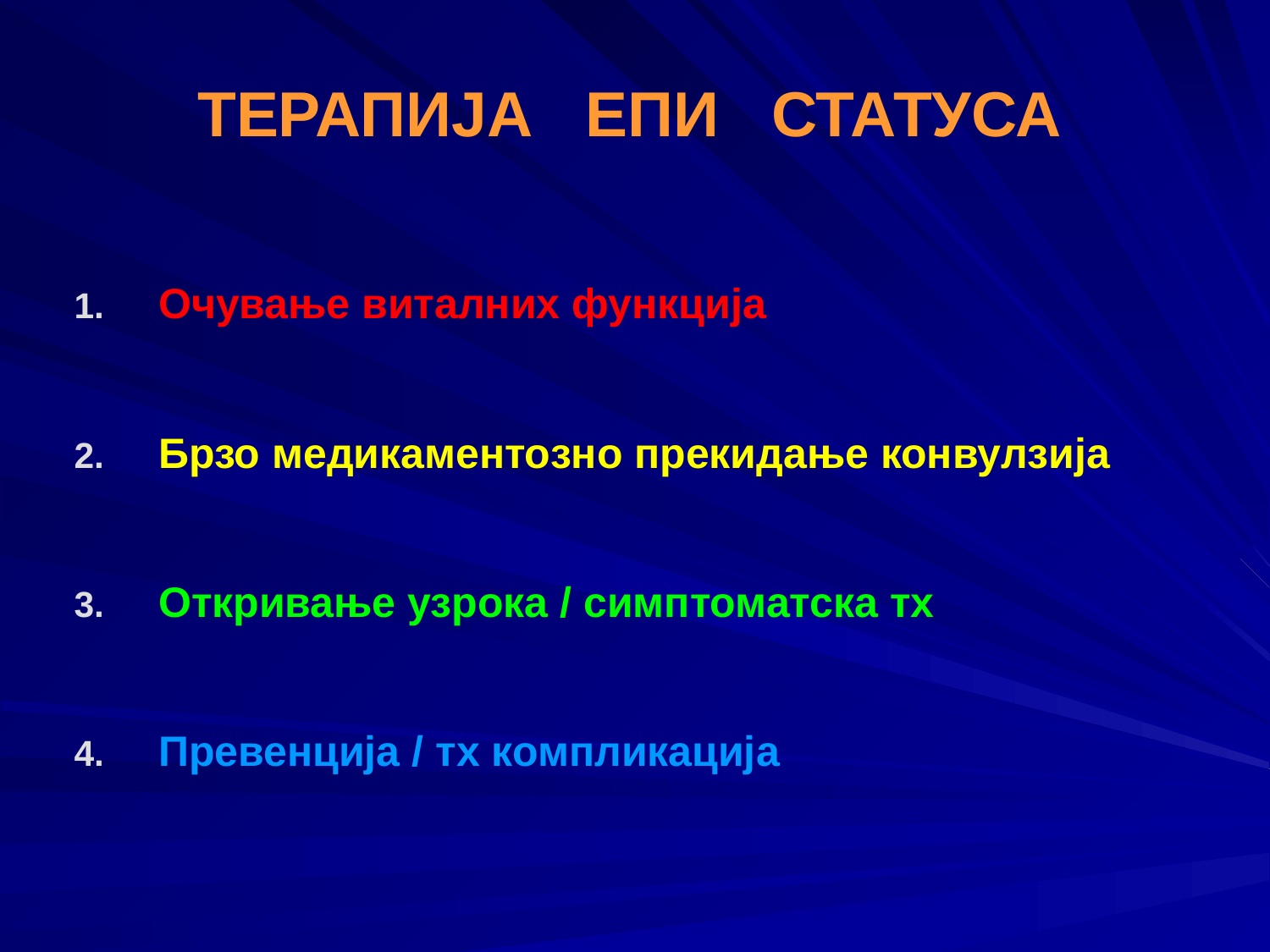

# ТЕРАПИЈА   ЕПИ   СТАТУСА
Очување виталних функција

Брзо медикаментозно прекидање конвулзија

Откривање узрока / симптоматска тх

Превенција / тх компликација